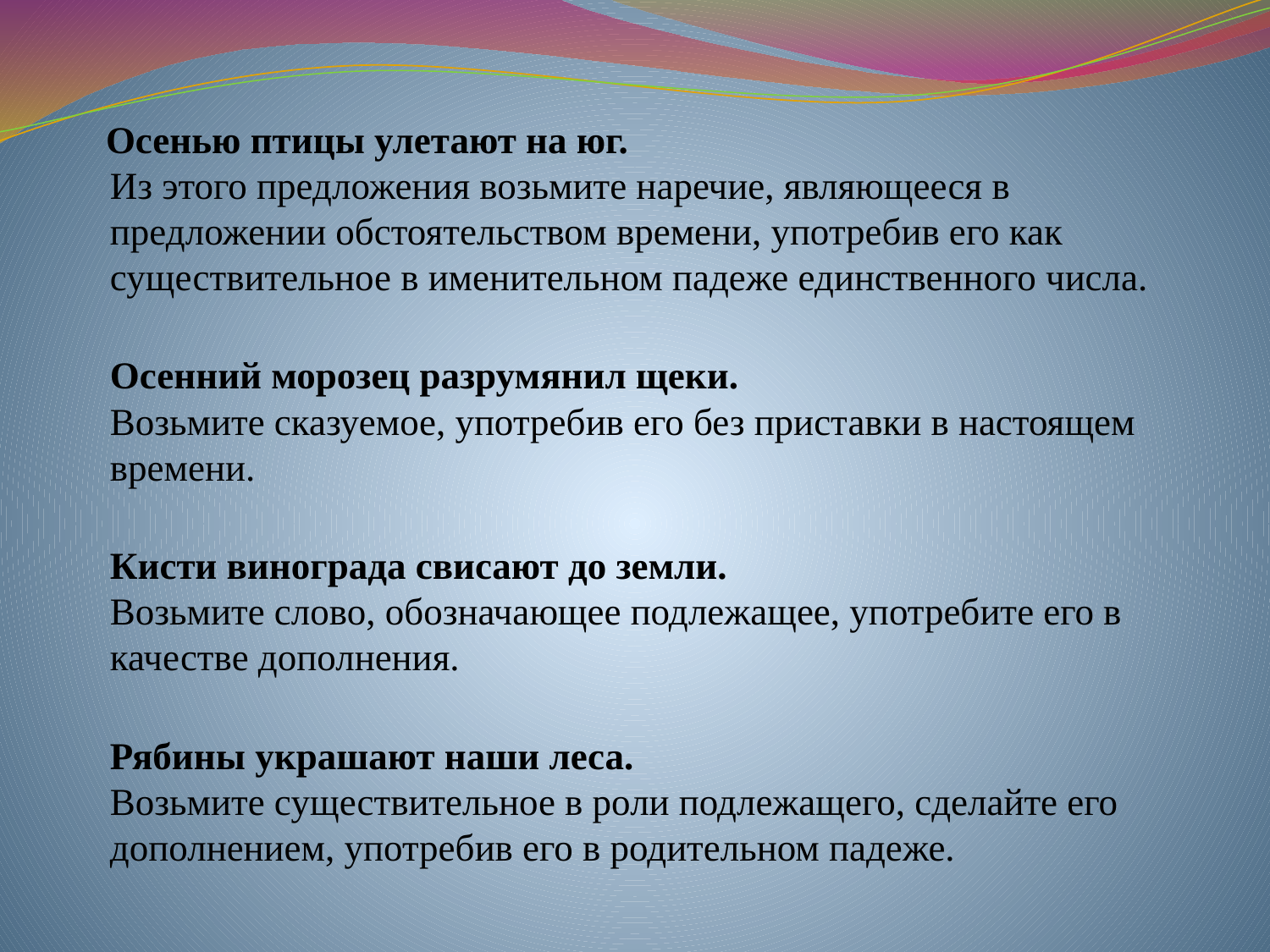

Осенью птицы улетают на юг. 
Из этого предложения возьмите наречие, являющееся в предложении обстоятельством времени, употребив его как существительное в именительном падеже единственного числа.
Осенний морозец разрумянил щеки. 
Возьмите сказуемое, употребив его без приставки в настоящем времени.
Кисти винограда свисают до земли. 
Возьмите слово, обозначающее подлежащее, употребите его в качестве дополнения.
  
Рябины украшают наши леса. 
Возьмите существительное в роли подлежащего, сделайте его дополнением, употребив его в родительном падеже.